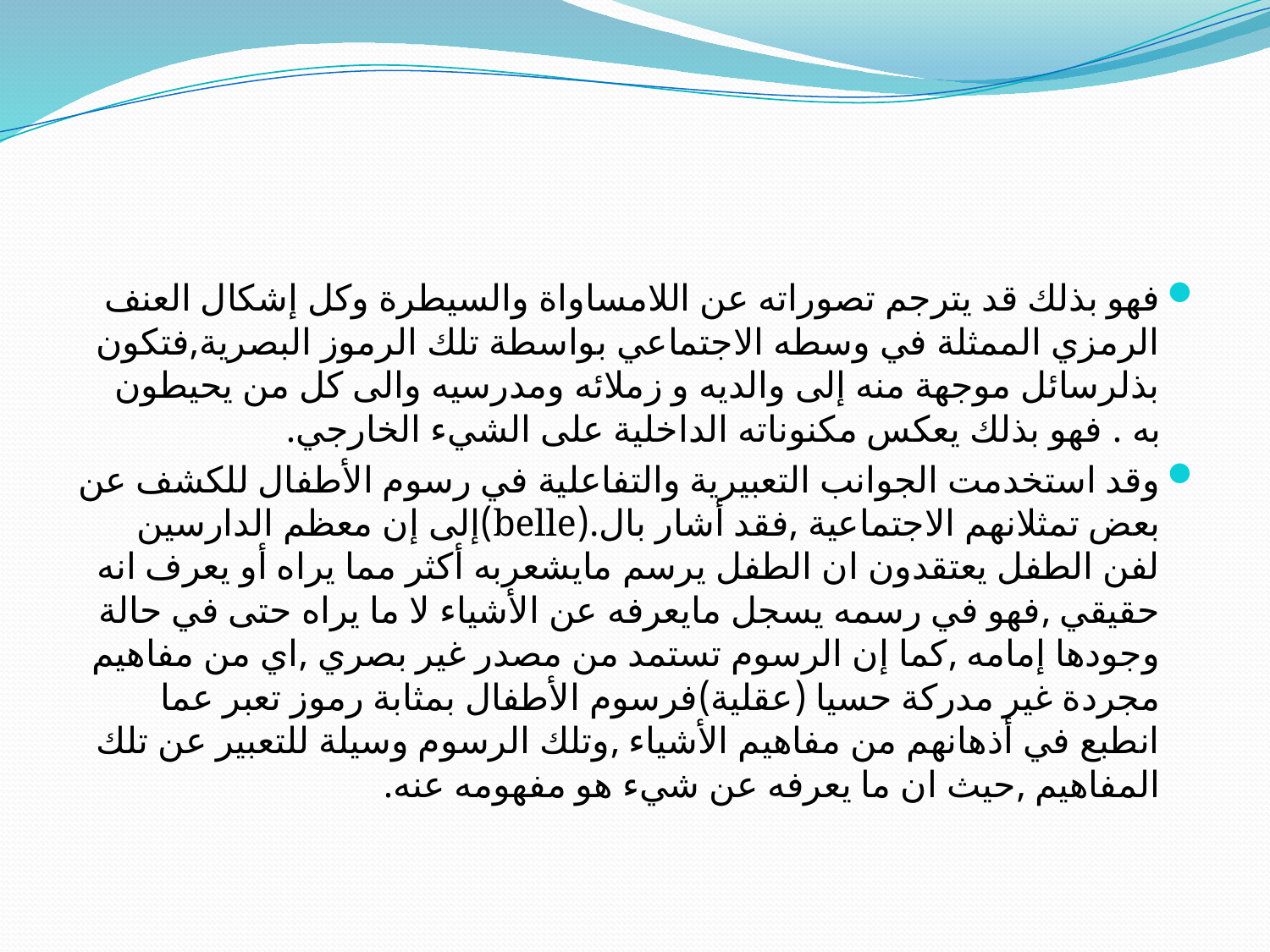

#
فهو بذلك قد يترجم تصوراته عن اللامساواة والسيطرة وكل إشكال العنف الرمزي الممثلة في وسطه الاجتماعي بواسطة تلك الرموز البصرية,فتكون بذلرسائل موجهة منه إلى والديه و زملائه ومدرسيه والى كل من يحيطون به . فهو بذلك يعكس مكنوناته الداخلية على الشيء الخارجي.
وقد استخدمت الجوانب التعبيرية والتفاعلية في رسوم الأطفال للكشف عن بعض تمثلانهم الاجتماعية ,فقد أشار بال.(belle)إلى إن معظم الدارسين لفن الطفل يعتقدون ان الطفل يرسم مايشعربه أكثر مما يراه أو يعرف انه حقيقي ,فهو في رسمه يسجل مايعرفه عن الأشياء لا ما يراه حتى في حالة وجودها إمامه ,كما إن الرسوم تستمد من مصدر غير بصري ,اي من مفاهيم مجردة غير مدركة حسيا (عقلية)فرسوم الأطفال بمثابة رموز تعبر عما انطبع في أذهانهم من مفاهيم الأشياء ,وتلك الرسوم وسيلة للتعبير عن تلك المفاهيم ,حيث ان ما يعرفه عن شيء هو مفهومه عنه.